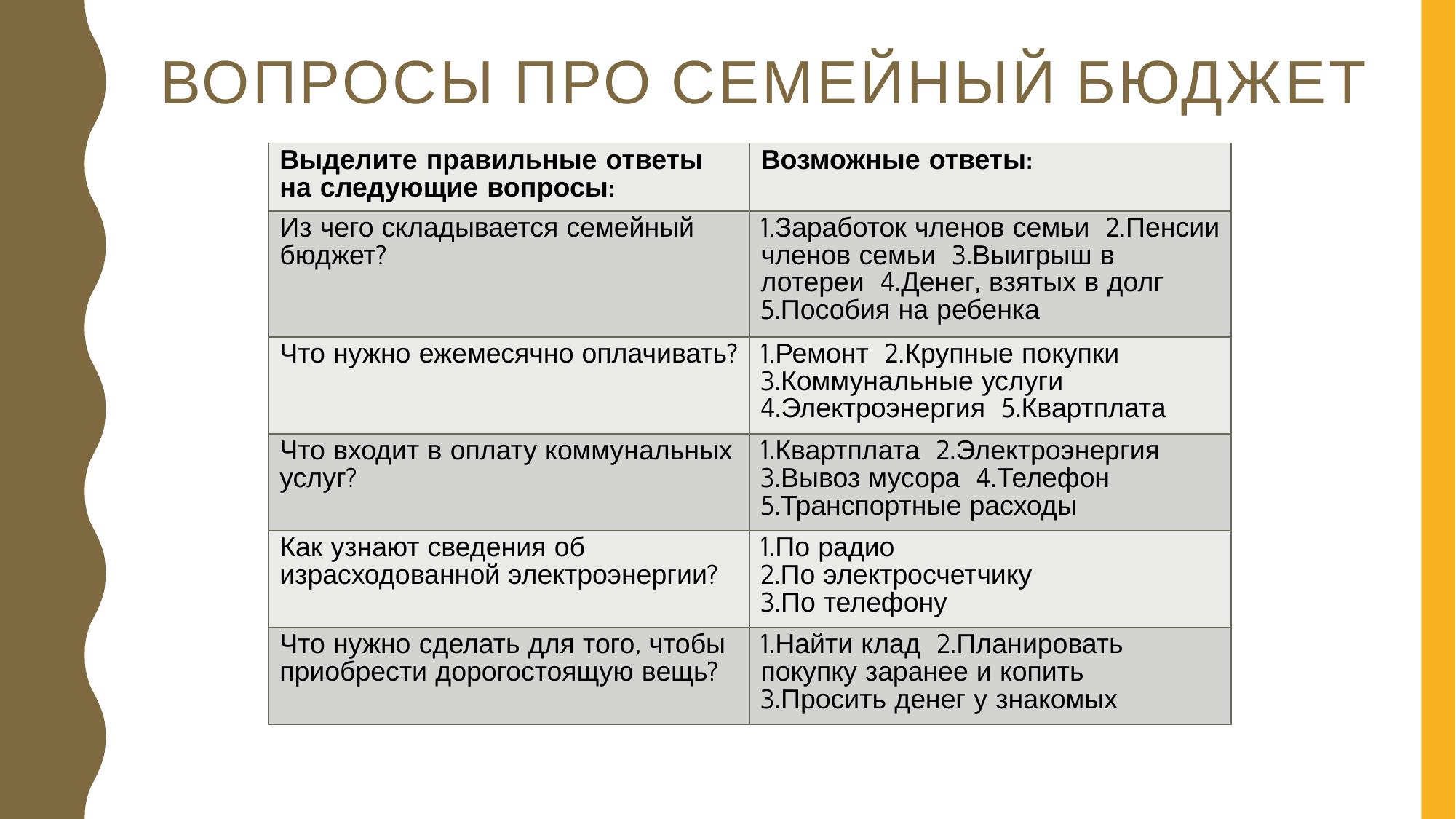

# ВОПРОСЫ ПРО СЕМЕЙНЫЙ БЮДЖЕТ
| Выделите правильные ответы на следующие вопросы: | Возможные ответы: |
| --- | --- |
| Из чего складывается семейный бюджет? | 1.Заработок членов семьи 2.Пенсии членов семьи 3.Выигрыш в лотереи 4.Денег, взятых в долг 5.Пособия на ребенка |
| Что нужно ежемесячно оплачивать? | 1.Ремонт 2.Крупные покупки 3.Коммунальные услуги 4.Электроэнергия 5.Квартплата |
| Что входит в оплату коммунальных услуг? | 1.Квартплата 2.Электроэнергия 3.Вывоз мусора 4.Телефон 5.Транспортные расходы |
| Как узнают сведения об израсходованной электроэнергии? | 1.По радио 2.По электросчетчику 3.По телефону |
| Что нужно сделать для того, чтобы приобрести дорогостоящую вещь? | 1.Найти клад 2.Планировать покупку заранее и копить 3.Просить денег у знакомых |